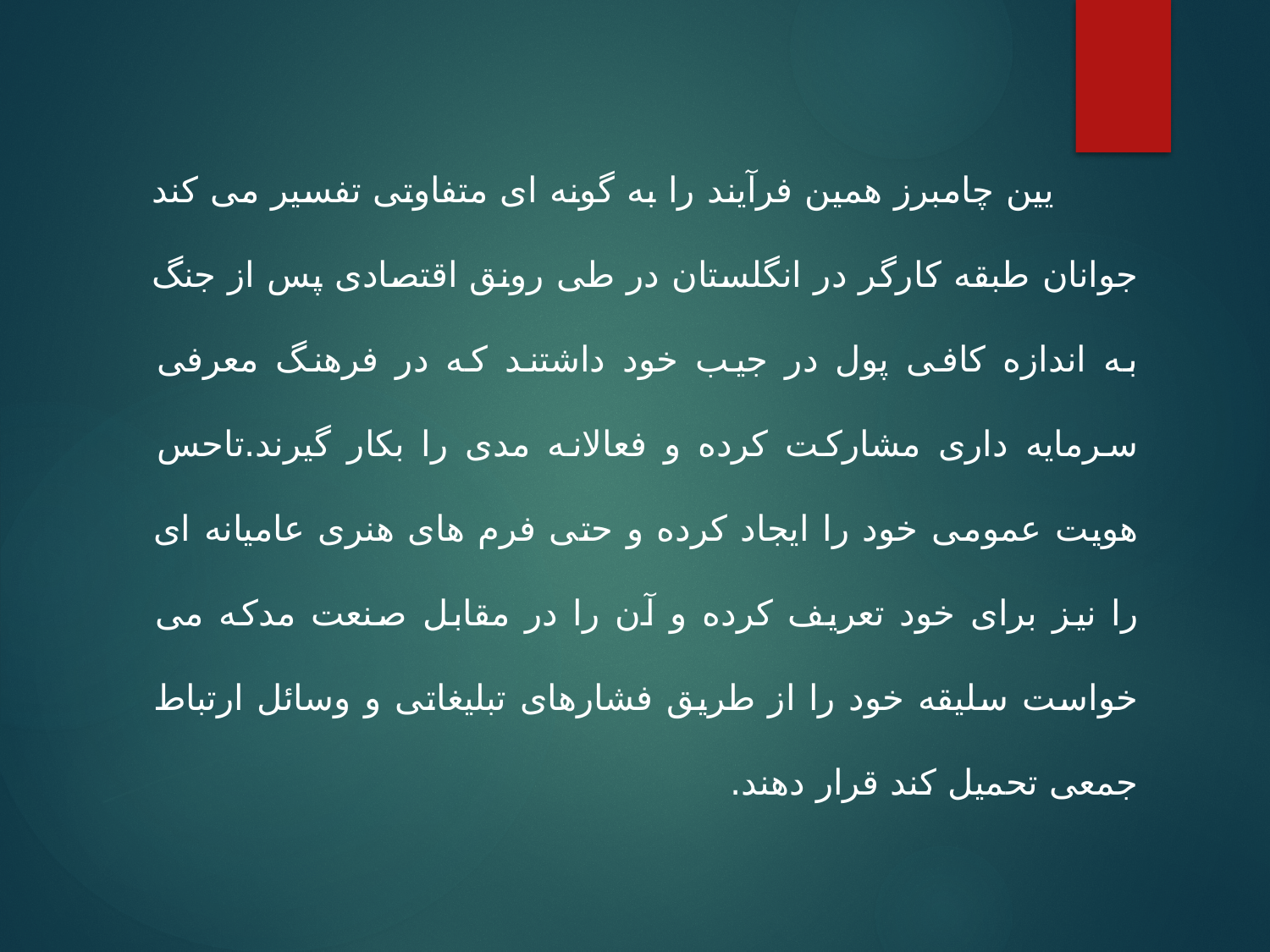

یین چامبرز همین فرآیند را به گونه ای متفاوتی تفسیر می کند جوانان طبقه کارگر در انگلستان در طی رونق اقتصادی پس از جنگ به اندازه کافی پول در جیب خود داشتند که در فرهنگ معرفی سرمایه داری مشارکت کرده و فعالانه مدی را بکار گیرند.تاحس هویت عمومی خود را ایجاد کرده و حتی فرم های هنری عامیانه ای را نیز برای خود تعریف کرده و آن را در مقابل صنعت مدکه می خواست سلیقه خود را از طریق فشارهای تبلیغاتی و وسائل ارتباط جمعی تحمیل کند قرار دهند.